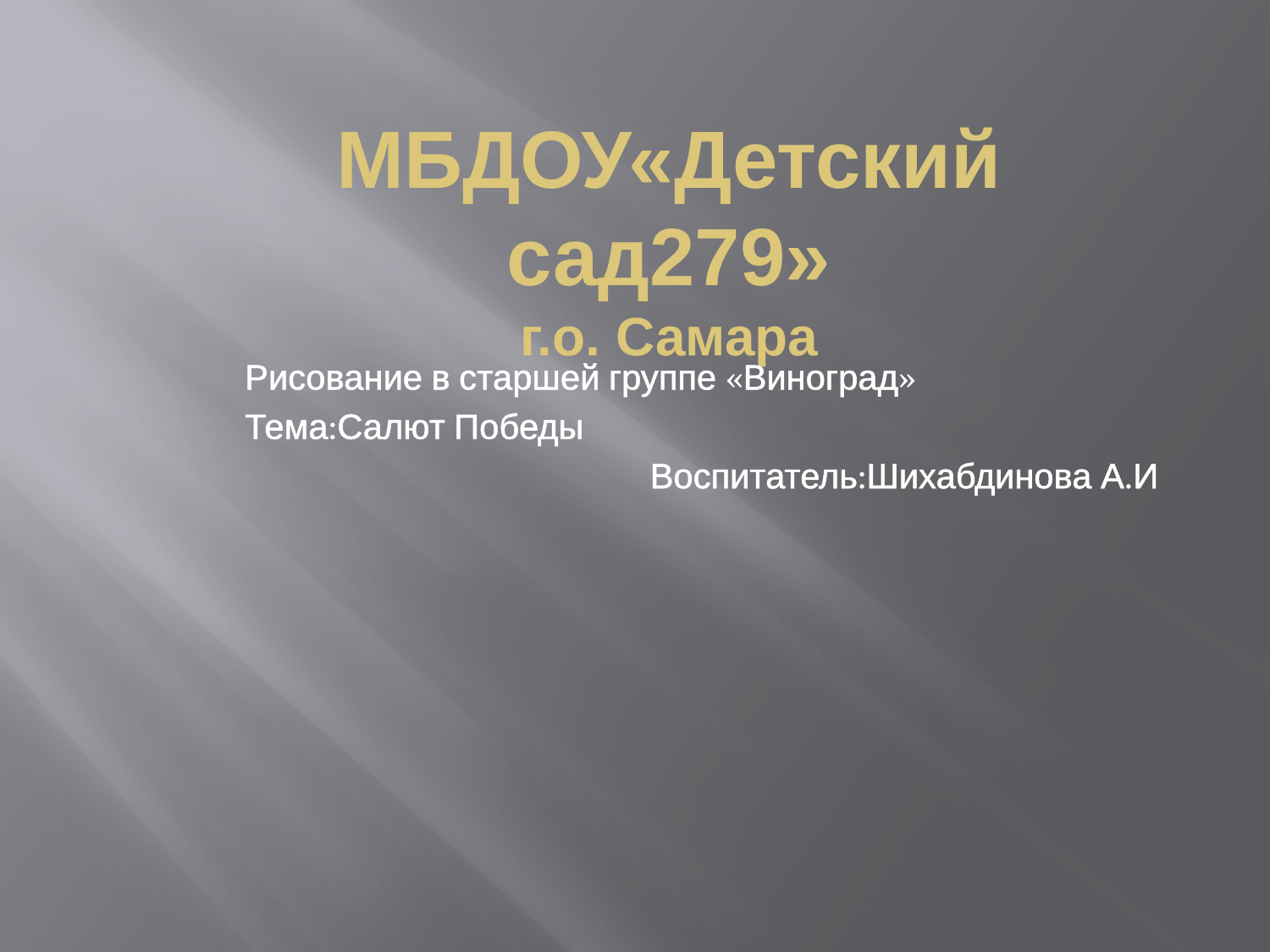

# МБДОУ«Детский сад279» г.о. Самара
Рисование в старшей группе «Виноград»
Тема:Салют Победы
Воспитатель:Шихабдинова А.И